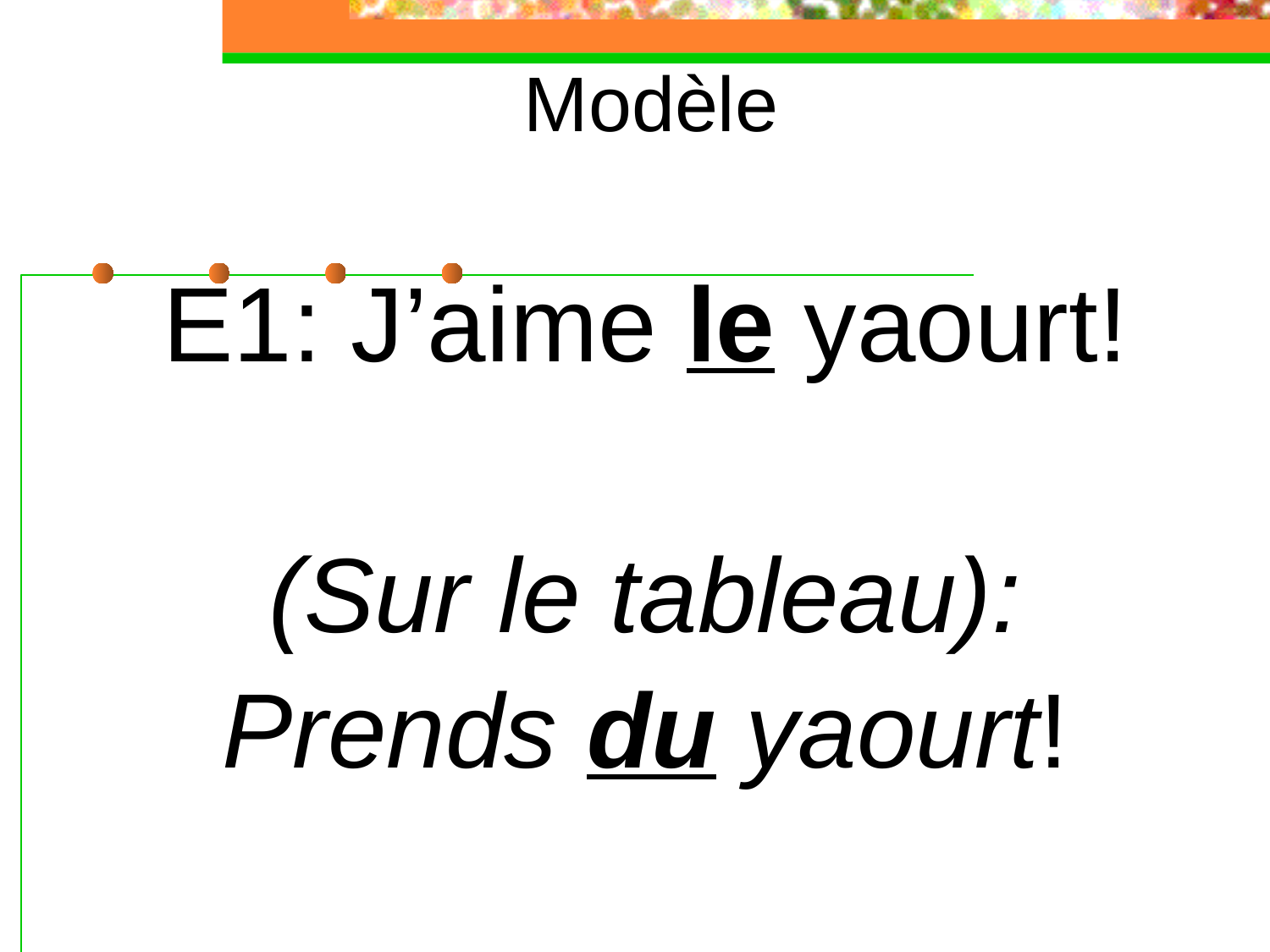

# Modèle
E1: J’aime le yaourt!

(Sur le tableau):
Prends du yaourt!